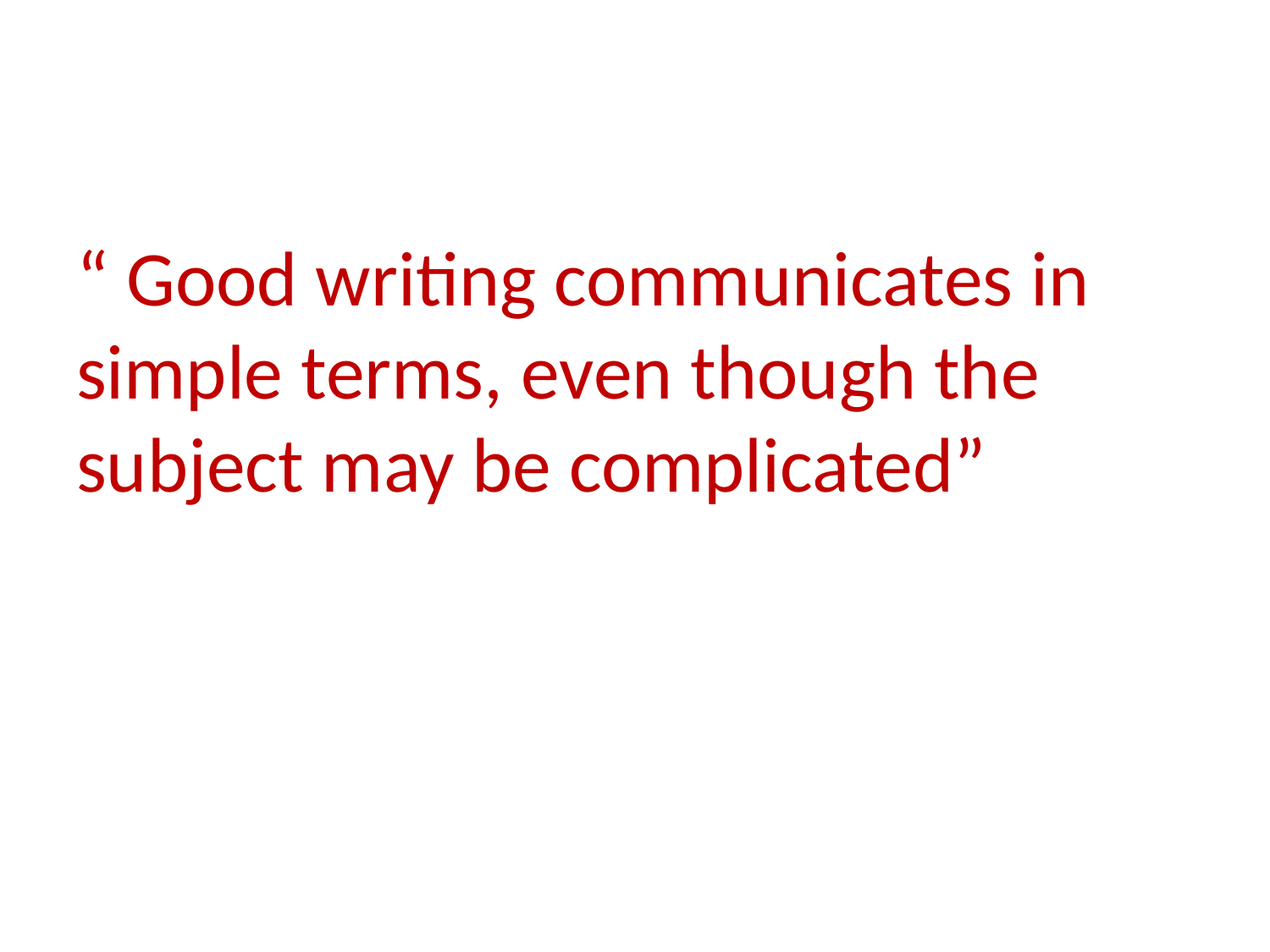

#
“ Good writing communicates in simple terms, even though the subject may be complicated”